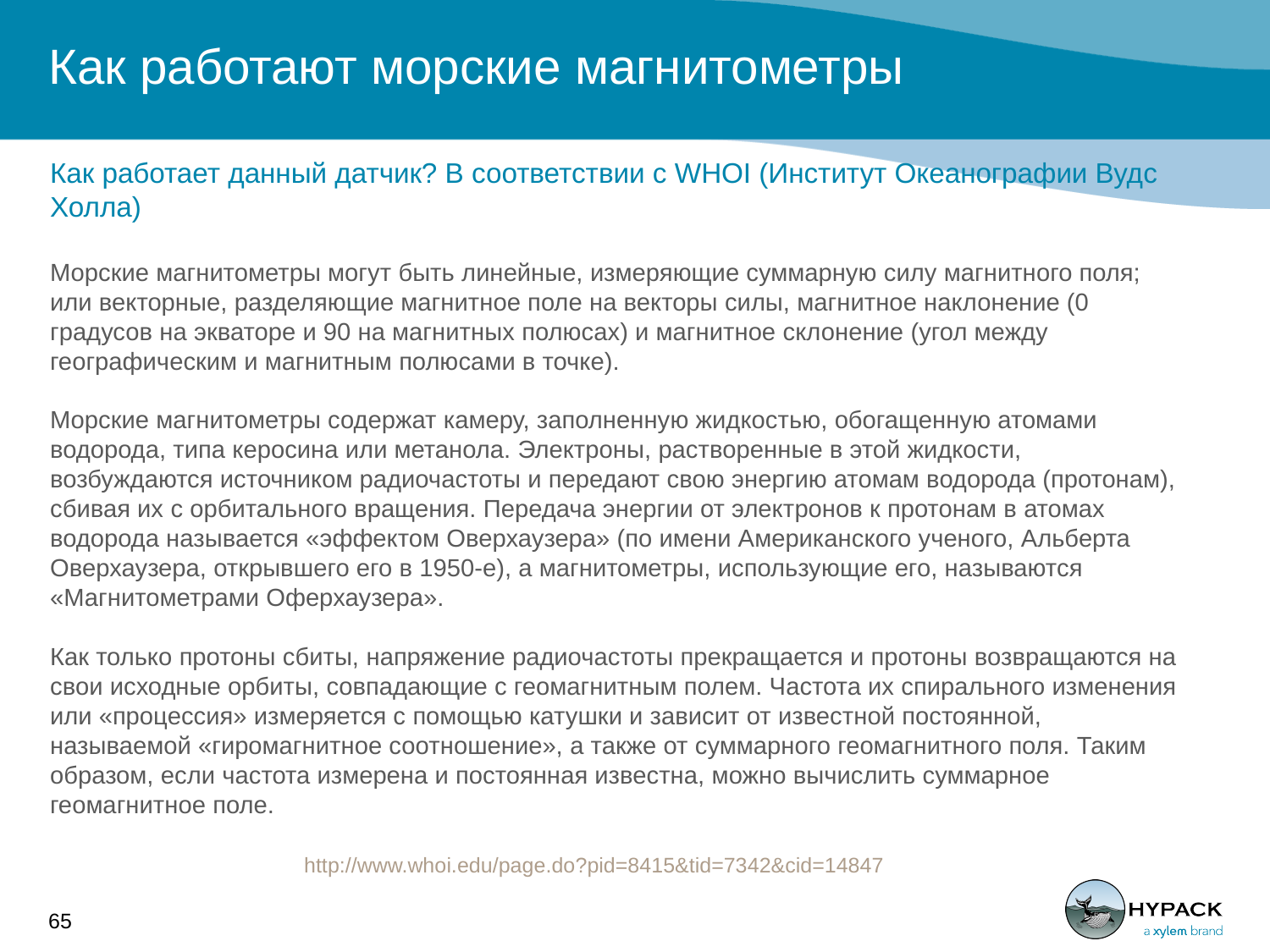

# Как работают морские магнитометры
Как работает данный датчик? В соответствии с WHOI (Институт Океанографии Вудс Холла)

Морские магнитометры могут быть линейные, измеряющие суммарную силу магнитного поля; или векторные, разделяющие магнитное поле на векторы силы, магнитное наклонение (0 градусов на экваторе и 90 на магнитных полюсах) и магнитное склонение (угол между географическим и магнитным полюсами в точке).

Морские магнитометры содержат камеру, заполненную жидкостью, обогащенную атомами водорода, типа керосина или метанола. Электроны, растворенные в этой жидкости, возбуждаются источником радиочастоты и передают свою энергию атомам водорода (протонам), сбивая их с орбитального вращения. Передача энергии от электронов к протонам в атомах водорода называется «эффектом Оверхаузера» (по имени Американского ученого, Альберта Оверхаузера, открывшего его в 1950-е), а магнитометры, использующие его, называются «Магнитометрами Оферхаузера».

Как только протоны сбиты, напряжение радиочастоты прекращается и протоны возвращаются на свои исходные орбиты, совпадающие с геомагнитным полем. Частота их спирального изменения или «процессия» измеряется с помощью катушки и зависит от известной постоянной, называемой «гиромагнитное соотношение», а также от суммарного геомагнитного поля. Таким образом, если частота измерена и постоянная известна, можно вычислить суммарное геомагнитное поле.

		http://www.whoi.edu/page.do?pid=8415&tid=7342&cid=14847

65